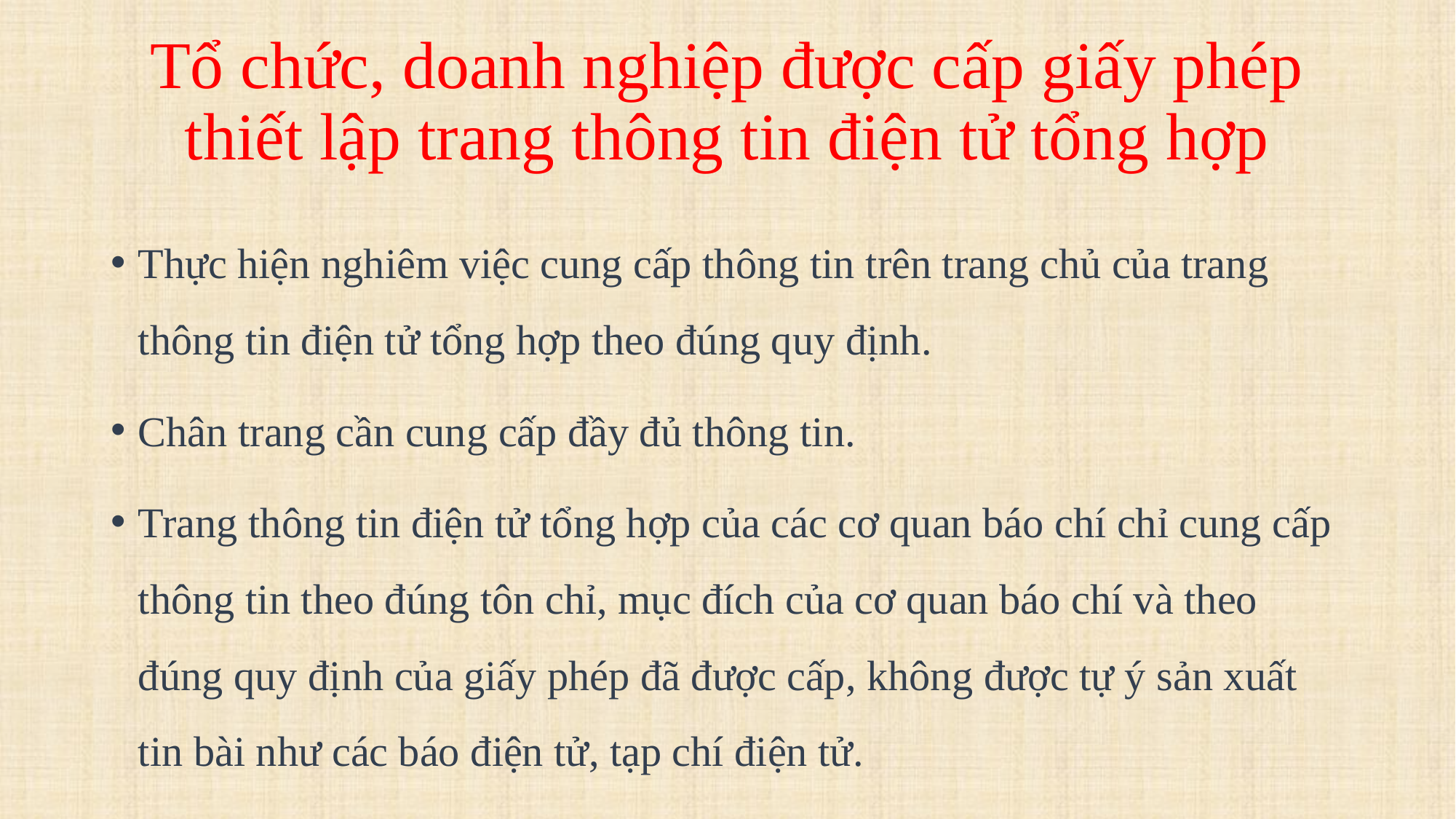

# Tổ chức, doanh nghiệp được cấp giấy phép thiết lập trang thông tin điện tử tổng hợp
Thực hiện nghiêm việc cung cấp thông tin trên trang chủ của trang thông tin điện tử tổng hợp theo đúng quy định.
Chân trang cần cung cấp đầy đủ thông tin.
Trang thông tin điện tử tổng hợp của các cơ quan báo chí chỉ cung cấp thông tin theo đúng tôn chỉ, mục đích của cơ quan báo chí và theo đúng quy định của giấy phép đã được cấp, không được tự ý sản xuất tin bài như các báo điện tử, tạp chí điện tử.